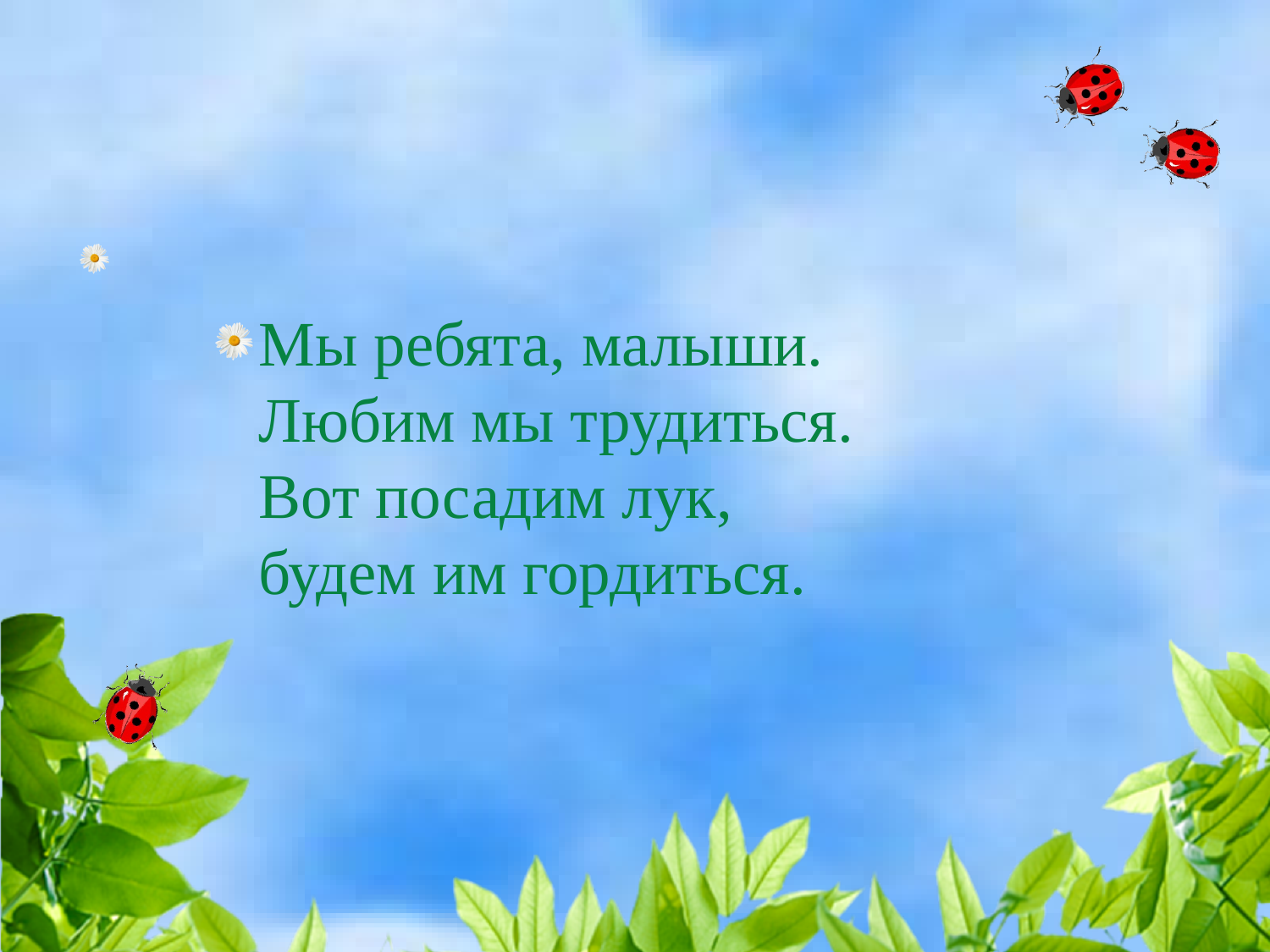

#

Мы ребята, малыши.
Любим мы трудиться.
Вот посадим лук,
будем им гордиться.